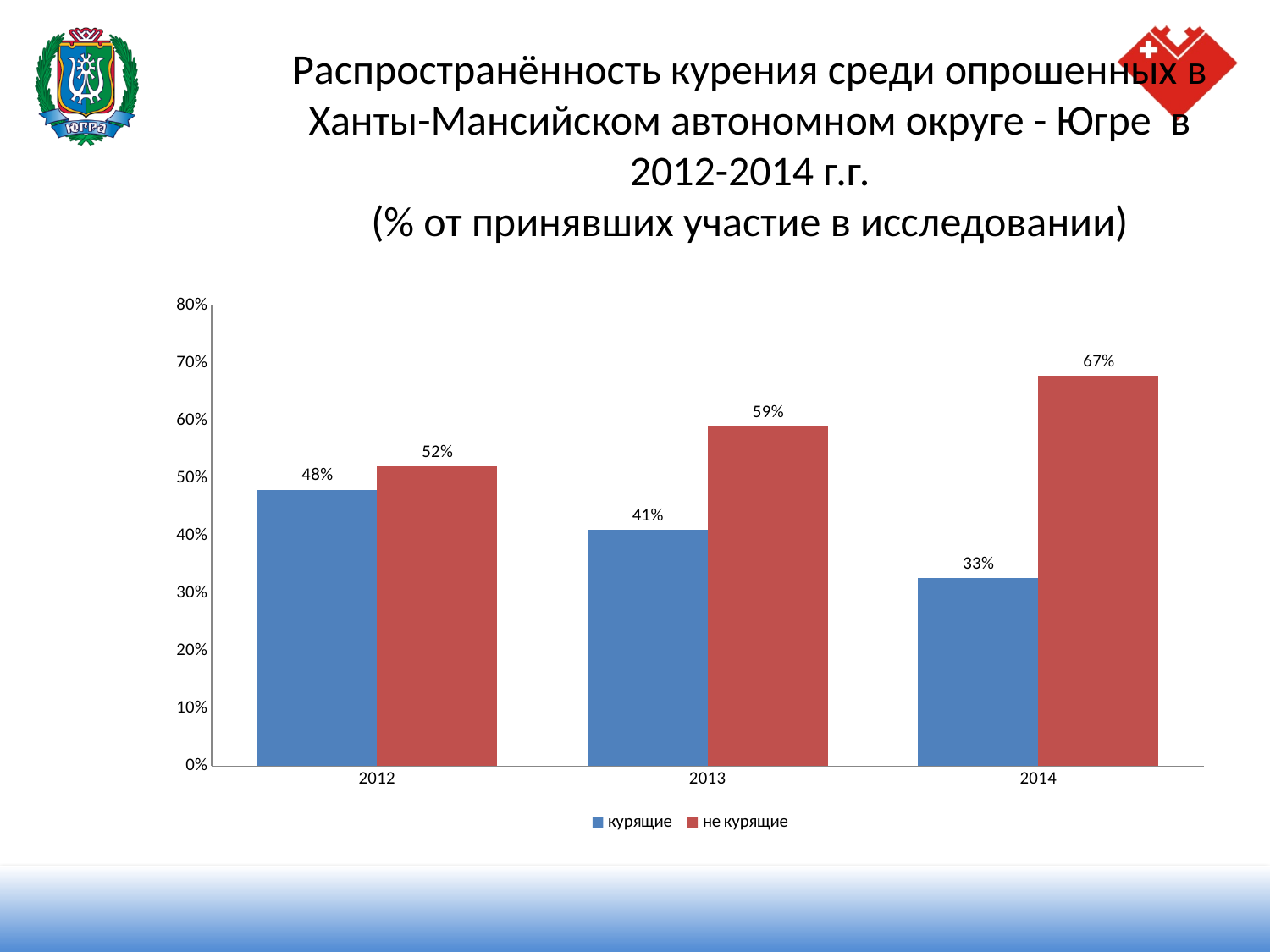

Распространённость курения среди опрошенных в Ханты-Мансийском автономном округе - Югре  в 2012-2014 г.г.
(% от принявших участие в исследовании)
#

### Chart

| Category | курящие  | не курящие |
|---|---|---|
| 2012 | 0.4800000000000001 | 0.52 |
| 2013 | 0.4100000000000001 | 0.5900000000000001 |
| 2014 | 0.3270000000000001 | 0.6770000000000004 |